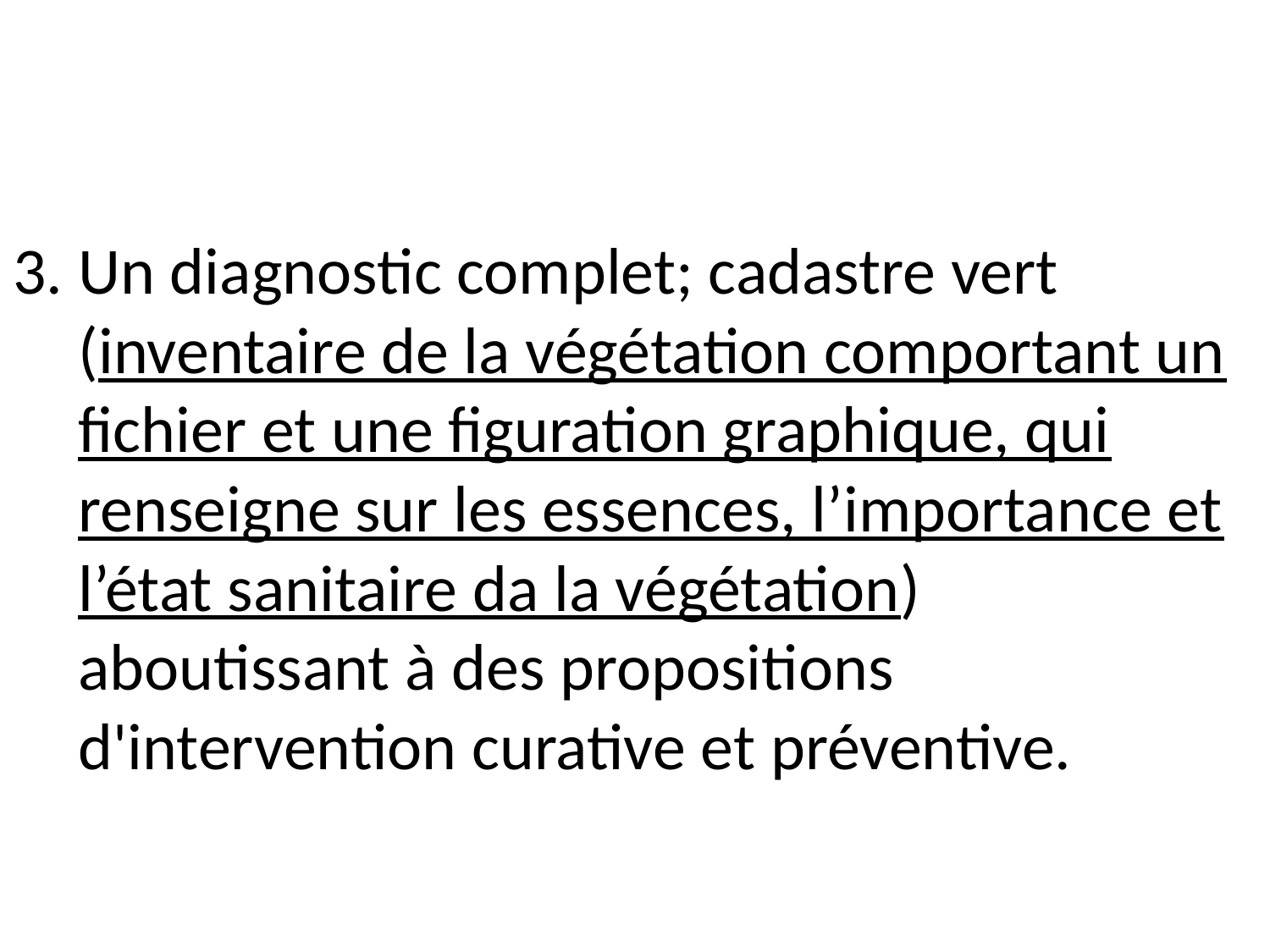

Un diagnostic complet; cadastre vert (inventaire de la végétation comportant un fichier et une figuration graphique, qui renseigne sur les essences, l’importance et l’état sanitaire da la végétation) aboutissant à des propositions d'intervention curative et préventive.